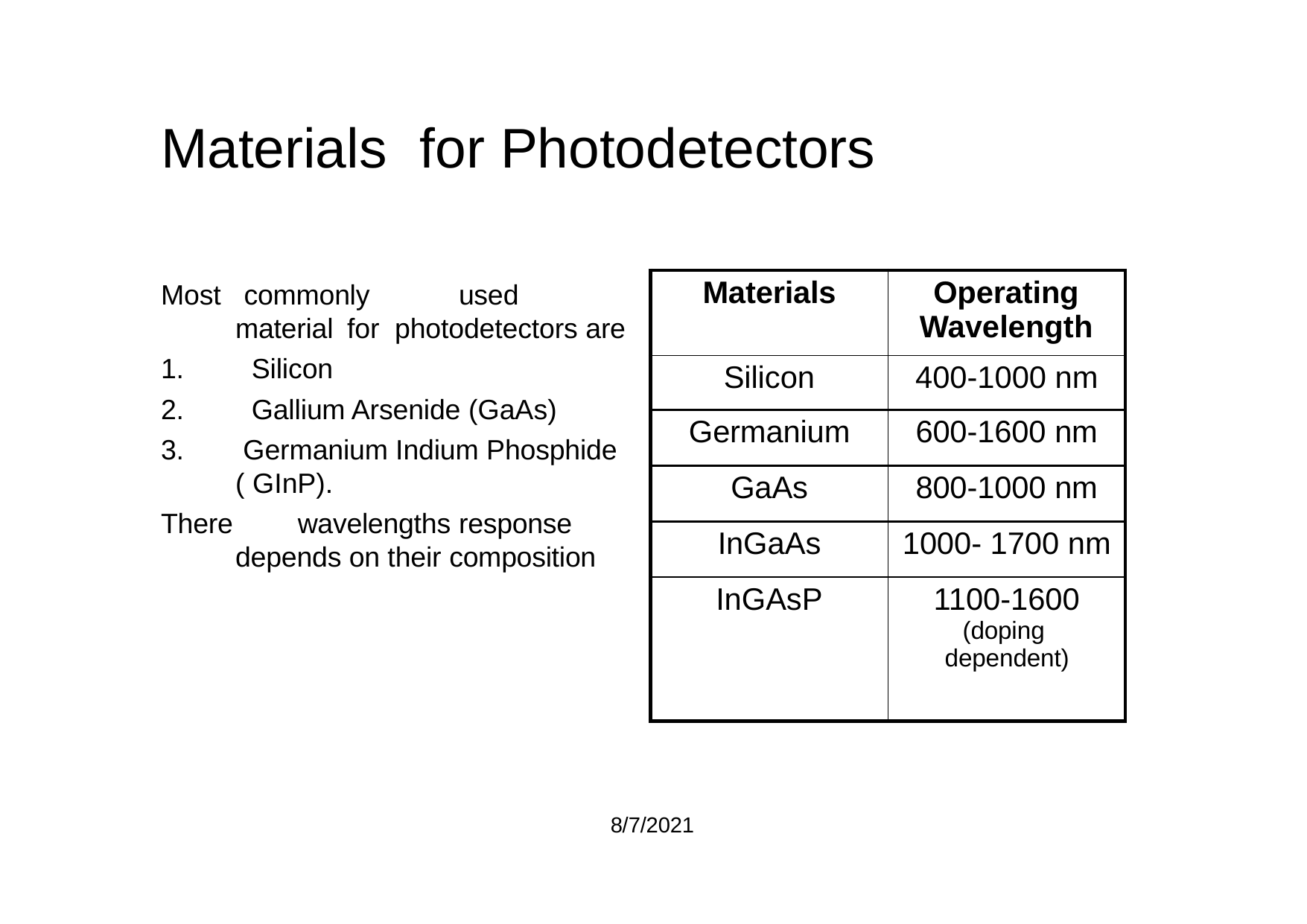

# Materials	for Photodetectors
| Materials | Operating Wavelength |
| --- | --- |
| Silicon | 400-1000 nm |
| Germanium | 600-1600 nm |
| GaAs | 800-1000 nm |
| InGaAs | 1000- 1700 nm |
| InGAsP | 1100-1600 (doping dependent) |
Most
commonly	used	material	for  photodetectors are
Silicon
Gallium Arsenide (GaAs)
Germanium Indium Phosphide  ( GInP).
wavelengths	response  depends on their composition
1.
2.
3.
There
8/7/2021